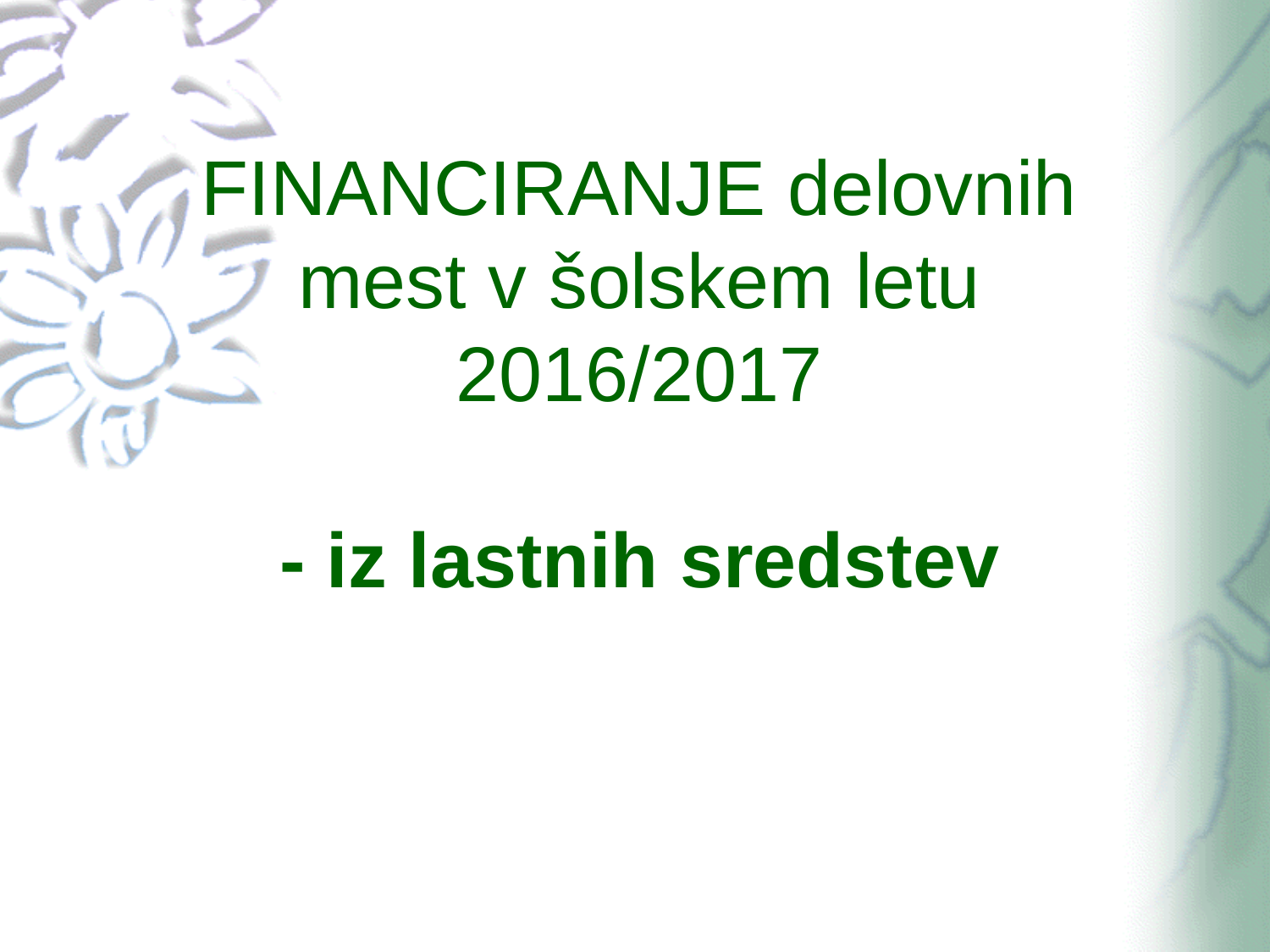

# FINANCIRANJE delovnih mest v šolskem letu 2016/2017 - iz lastnih sredstev